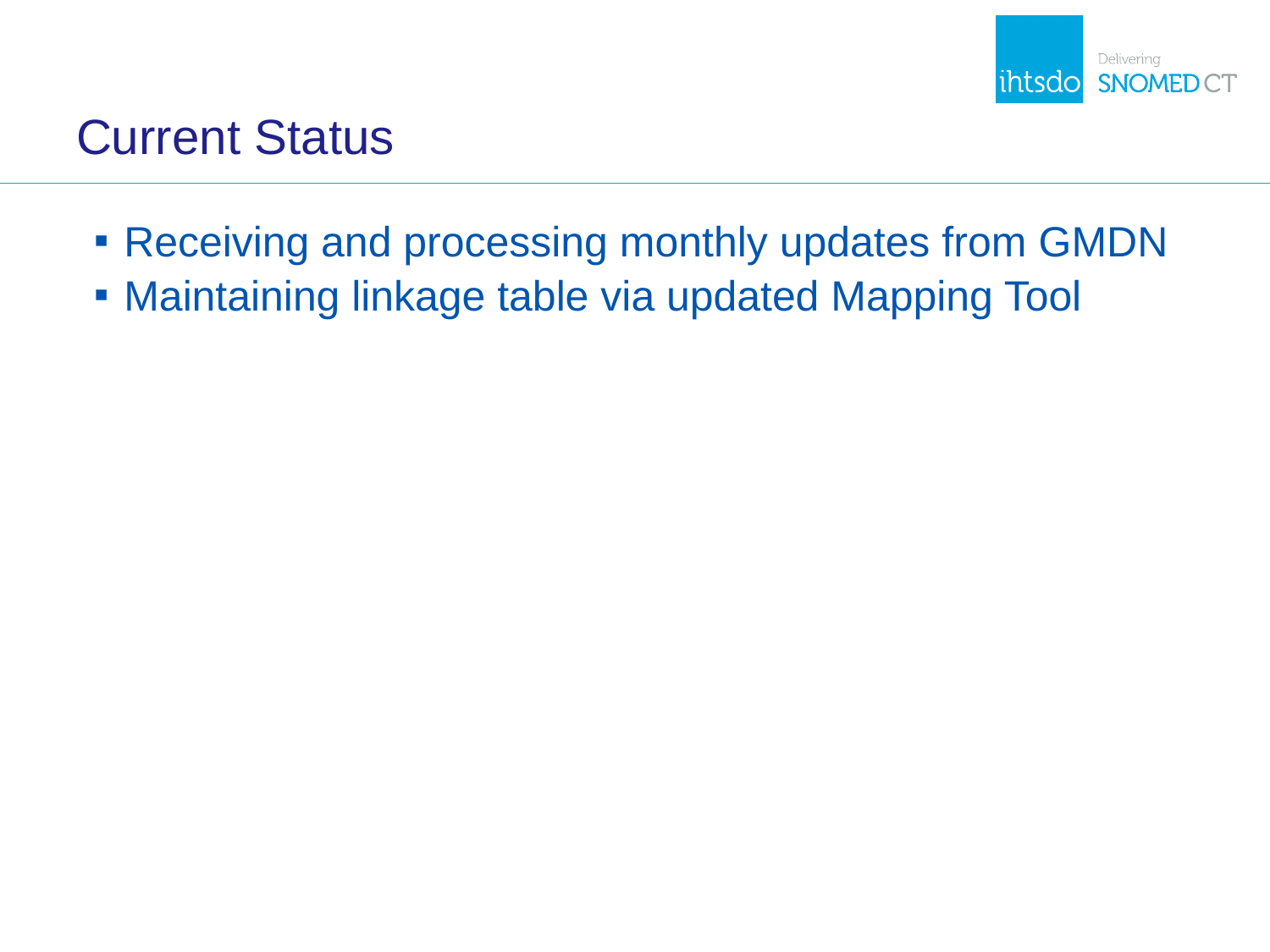

# Current Status
Receiving and processing monthly updates from GMDN
Maintaining linkage table via updated Mapping Tool